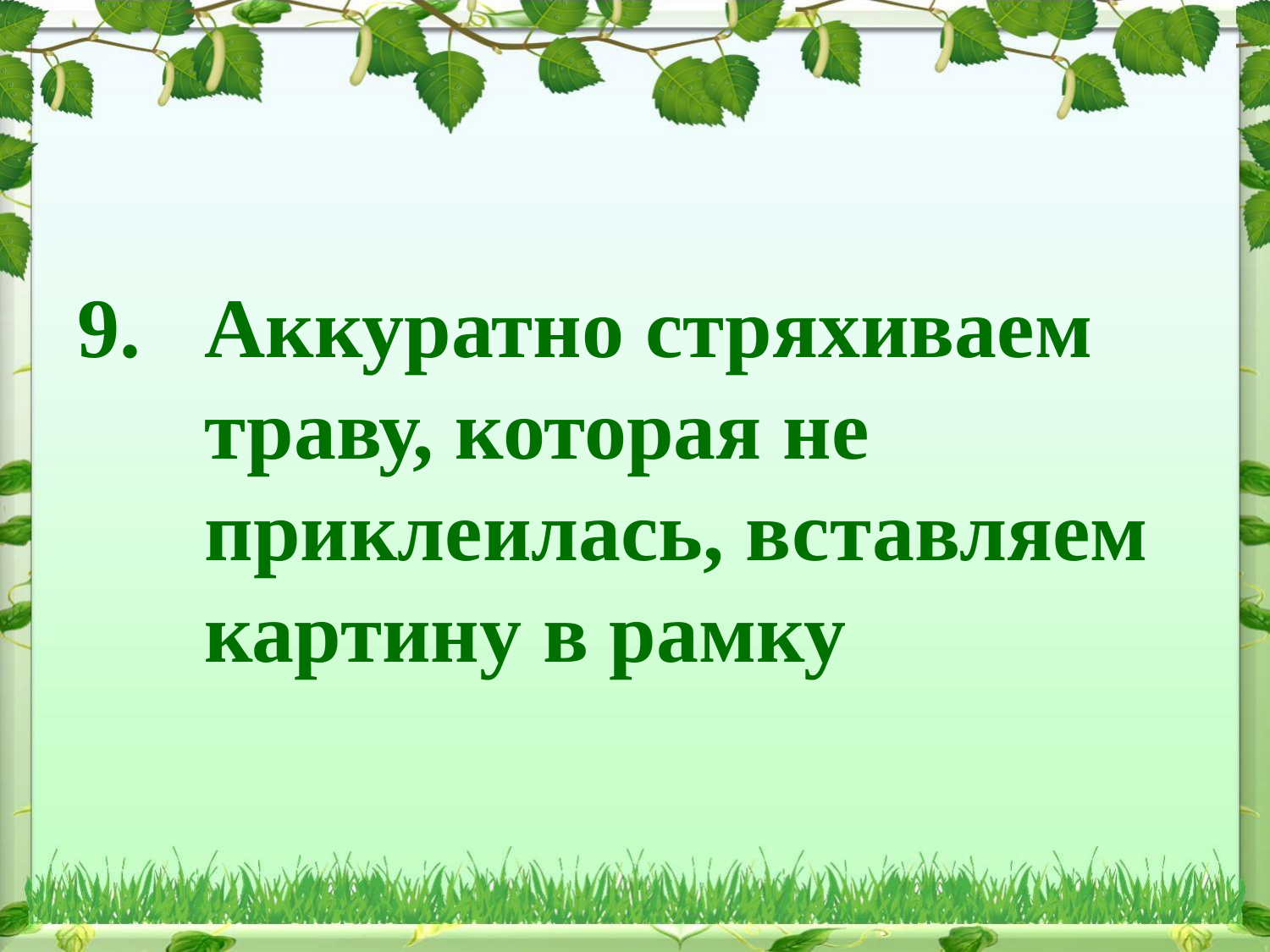

# Аккуратно стряхиваем траву, которая не приклеилась, вставляем картину в рамку